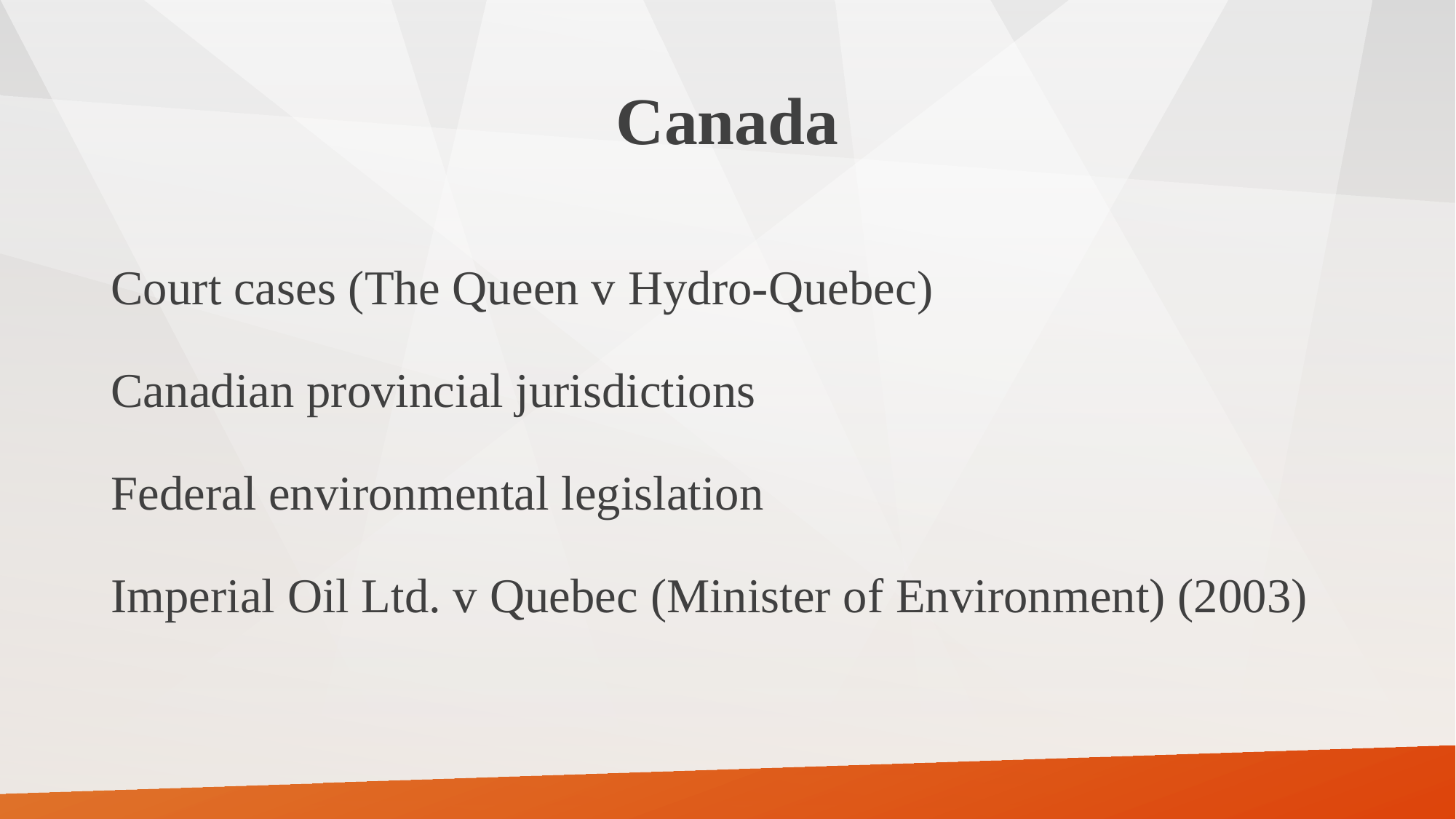

# Canada
Court cases (The Queen v Hydro-Quebec)
Canadian provincial jurisdictions
Federal environmental legislation
Imperial Oil Ltd. v Quebec (Minister of Environment) (2003)